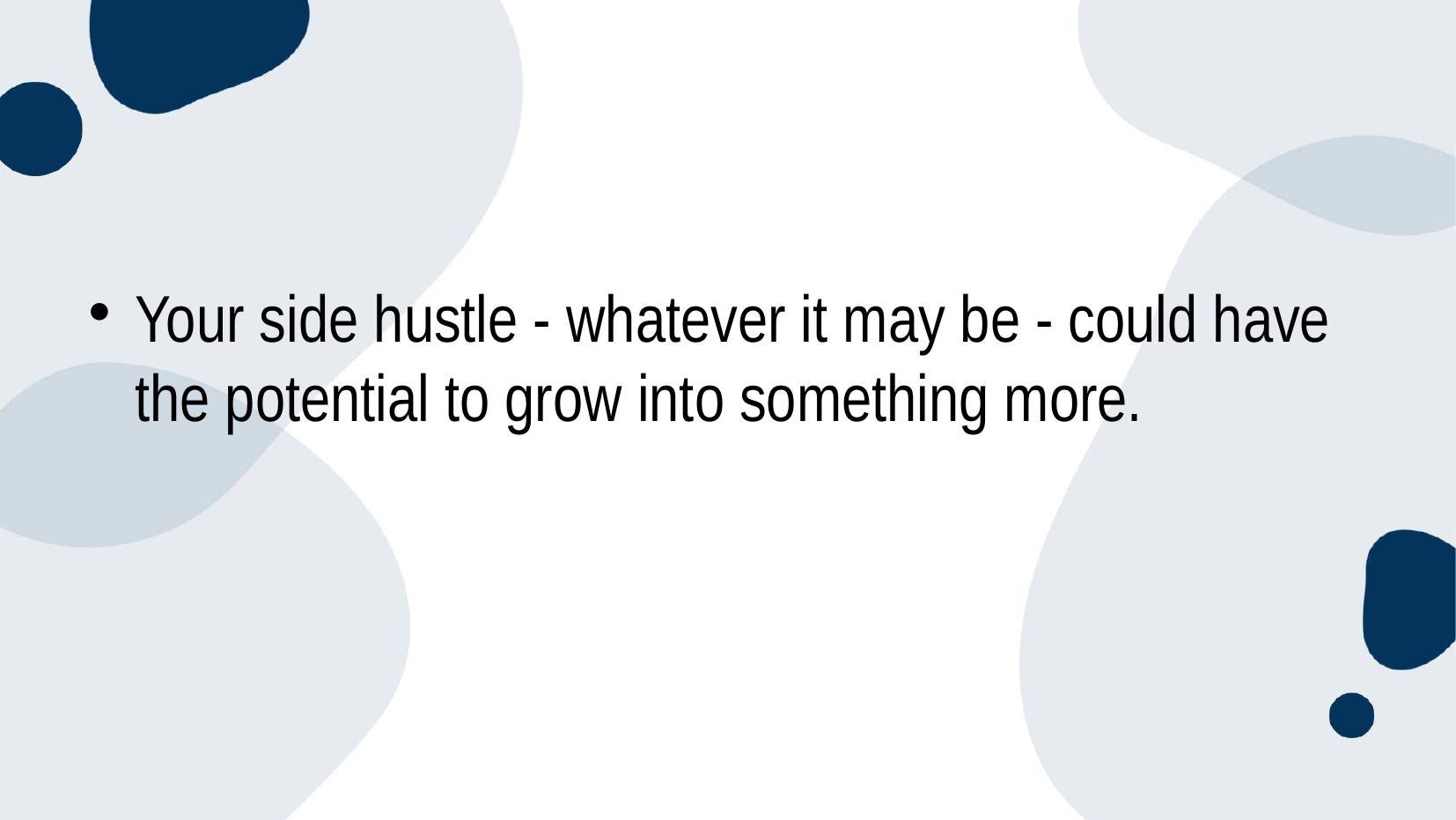

#
Your side hustle - whatever it may be - could have the potential to grow into something more.